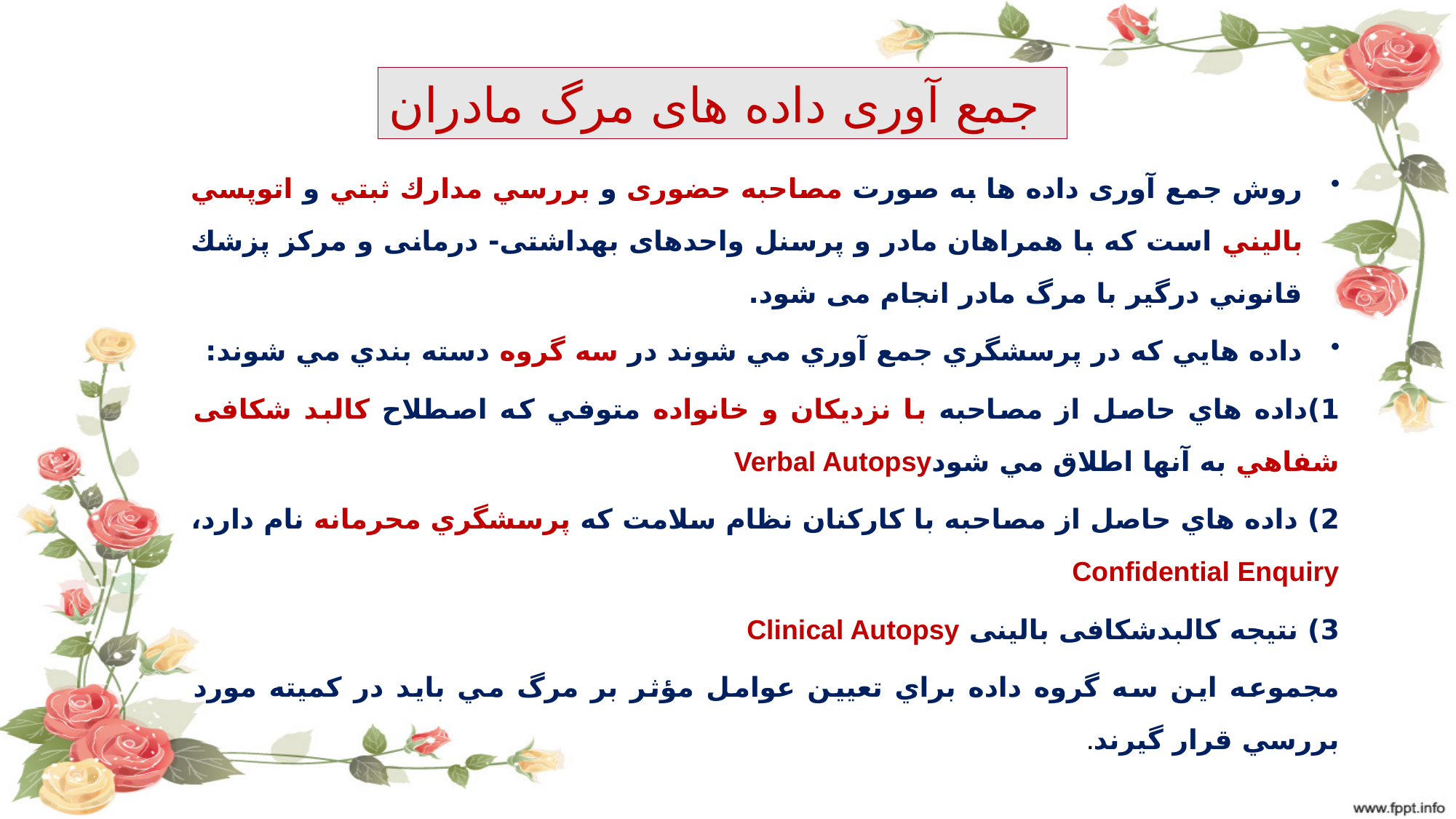

# جمع آوری داده های مرگ مادران
روش جمع آوری داده ها به صورت مصاحبه حضوری و بررسي مدارك ثبتي و اتوپسي باليني است که با همراهان مادر و پرسنل واحدهای بهداشتی- درمانی و مركز پزشك قانوني درگير با مرگ مادر انجام می شود.
داده هايي که در پرسشگري جمع آوري مي شوند در سه گروه دسته بندي مي شوند:
1)داده هاي حاصل از مصاحبه با نزديکان و خانواده متوفي که اصطلاح کالبد شکافی شفاهي به آنها اطلاق مي شودVerbal Autopsy
2) داده هاي حاصل از مصاحبه با کارکنان نظام سلامت که پرسشگري محرمانه نام دارد، Confidential Enquiry
3) نتيجه کالبدشکافی بالينی Clinical Autopsy
مجموعه اين سه گروه داده براي تعيين عوامل مؤثر بر مرگ مي بايد در کميته مورد بررسي قرار گيرند.